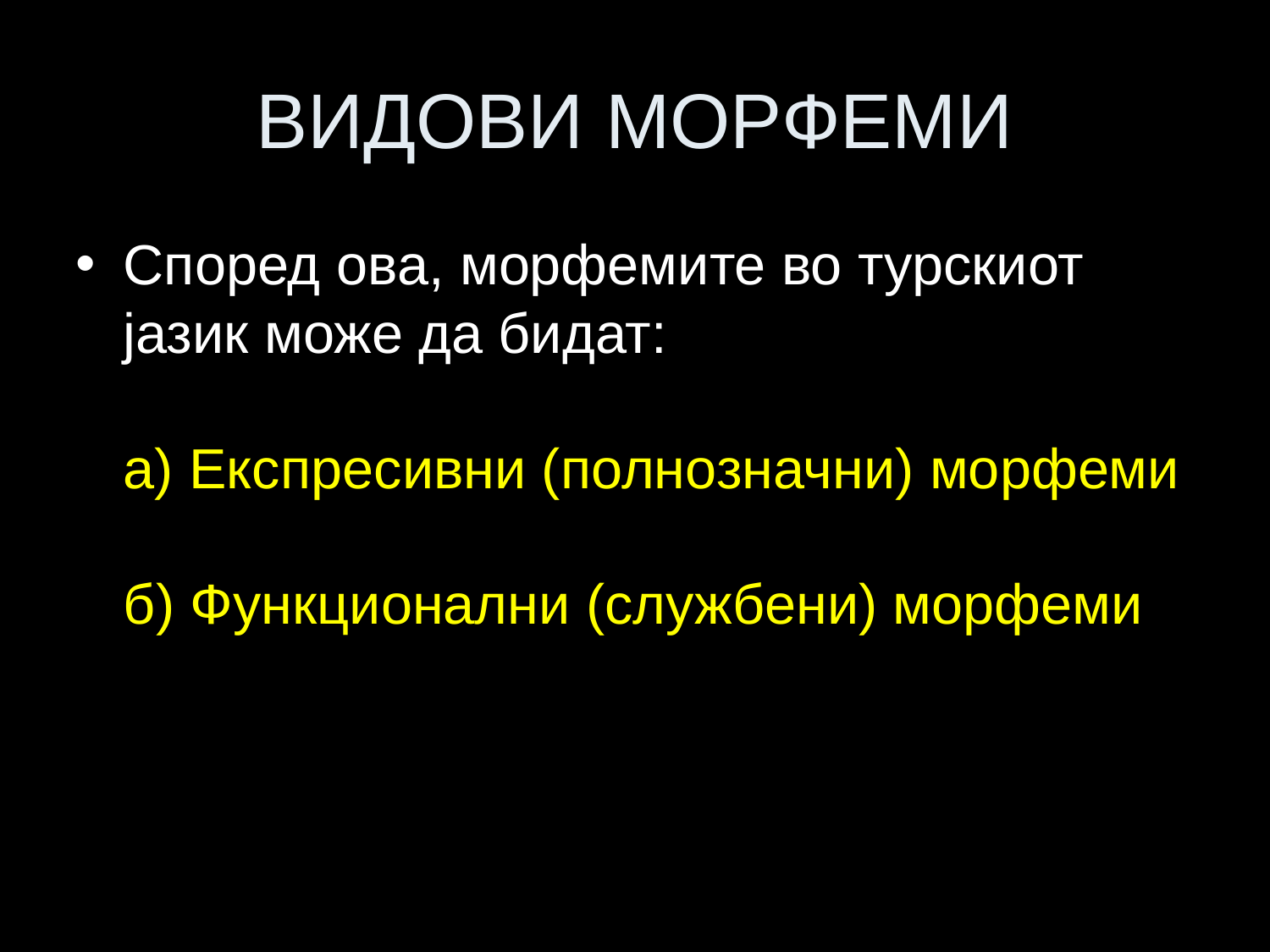

# ВИДОВИ МОРФЕМИ
Според ова, морфемите во турскиот јазик може да бидат:
a) Експресивни (полнозначни) морфеми
б) Функционални (службени) морфеми